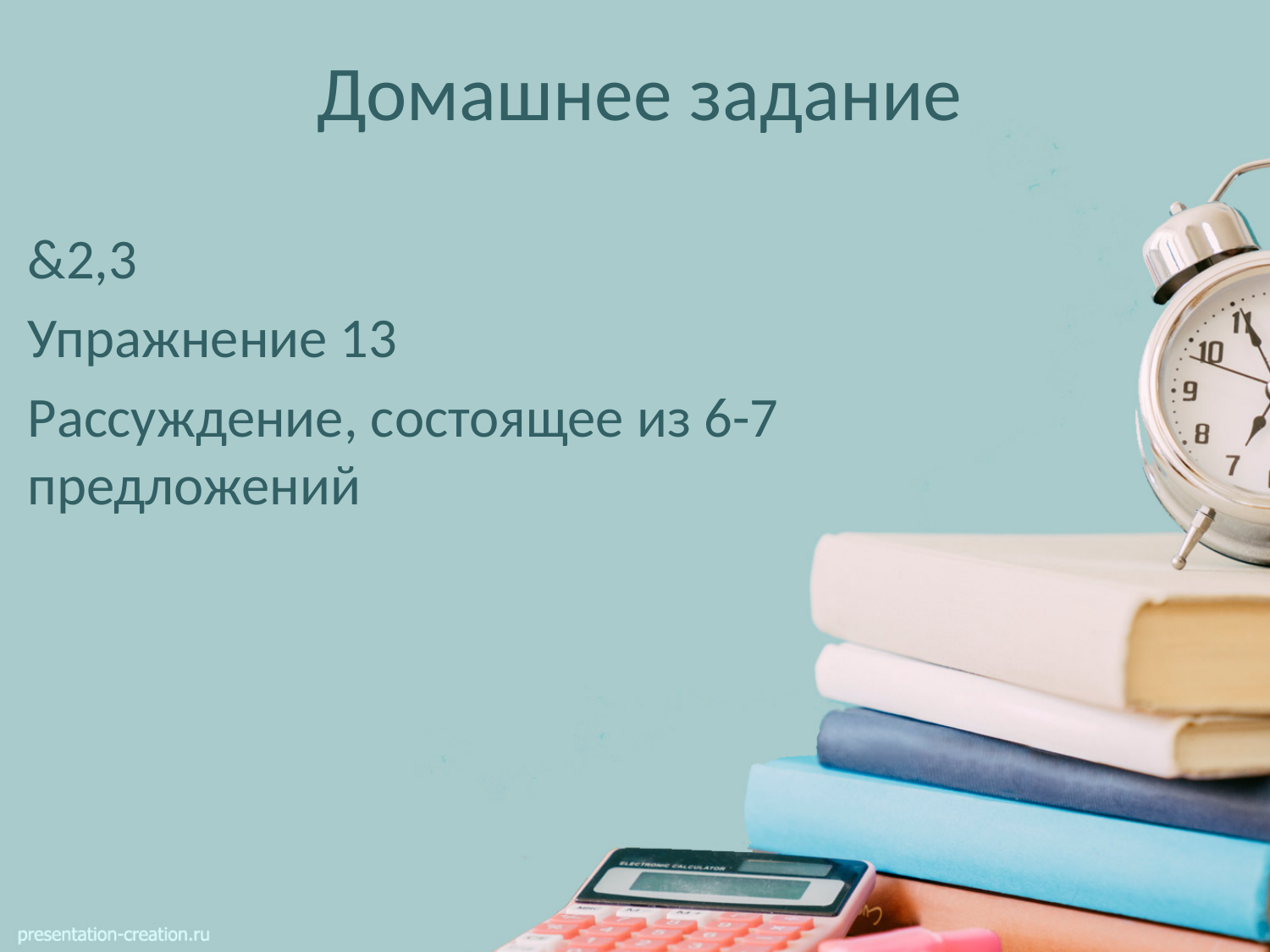

# Домашнее задание
&2,3
Упражнение 13
Рассуждение, состоящее из 6-7 предложений